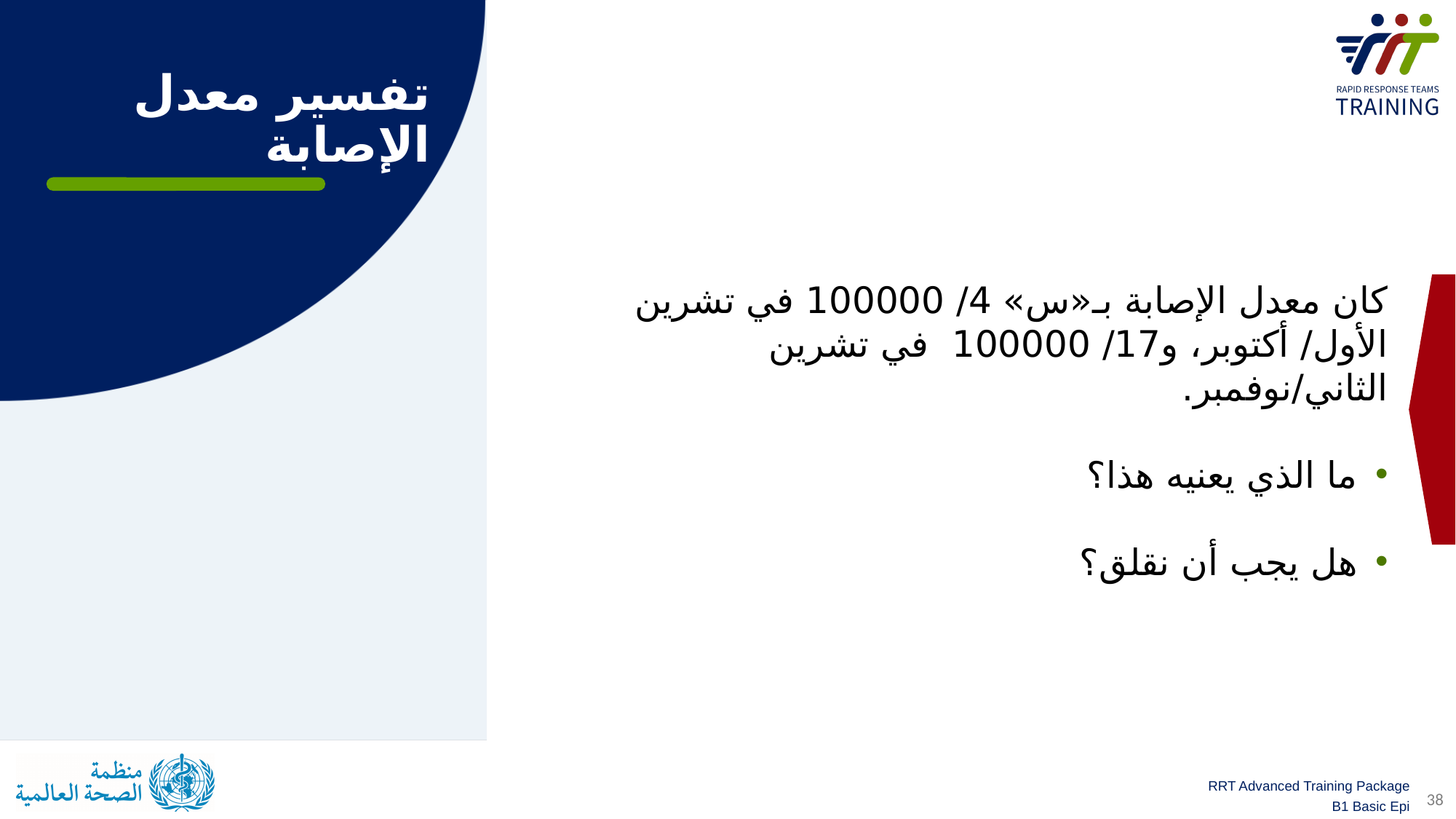

تفسير معدل الإصابة

كان معدل الإصابة بـ«س» 4/ 100000 في تشرين الأول/ أكتوبر، و17/ 100000  في تشرين الثاني/نوفمبر.

ما الذي يعنيه هذا؟

هل يجب أن نقلق؟